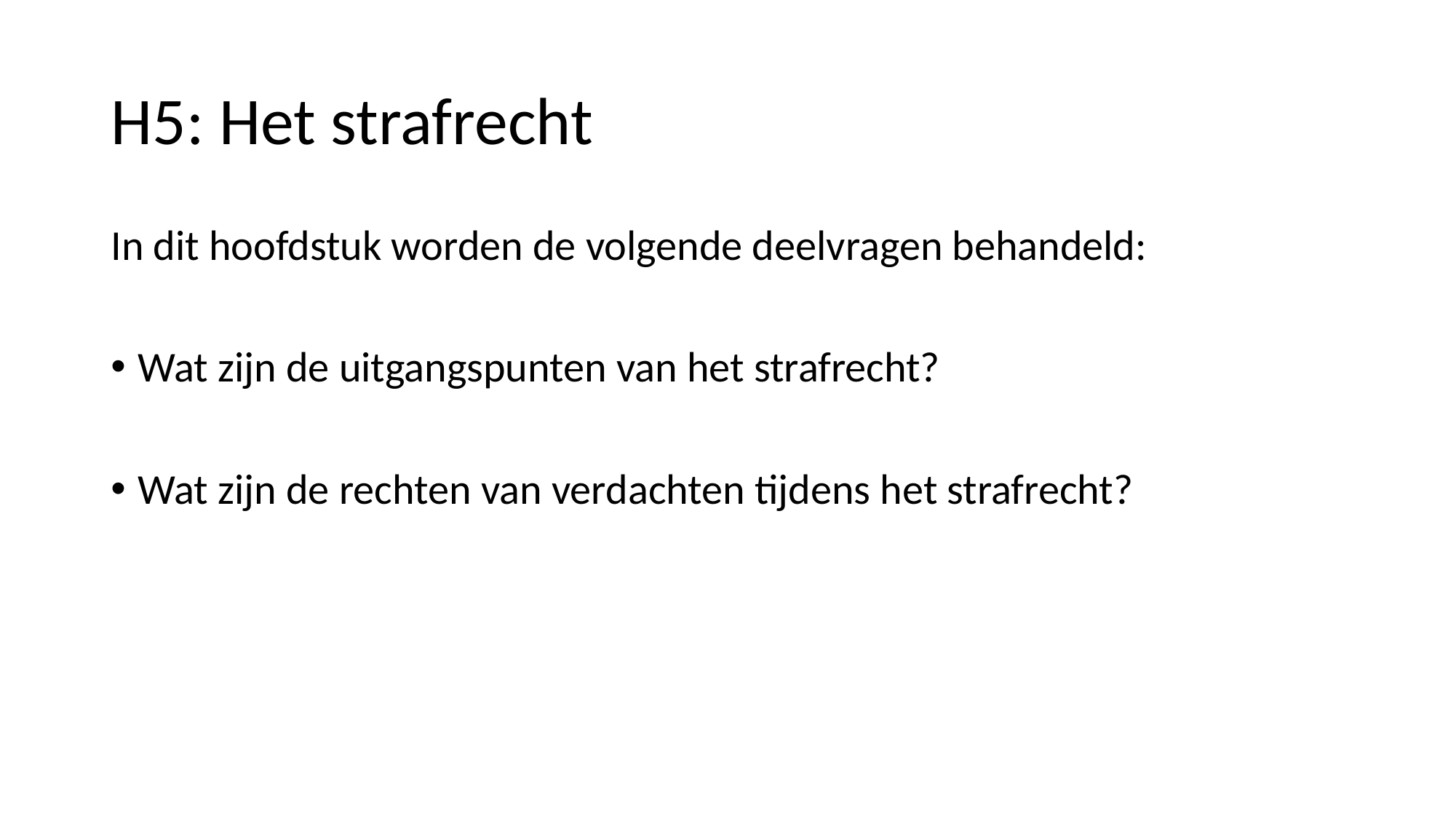

# H5: Het strafrecht
In dit hoofdstuk worden de volgende deelvragen behandeld:

Wat zijn de uitgangspunten van het strafrecht?

Wat zijn de rechten van verdachten tijdens het strafrecht?